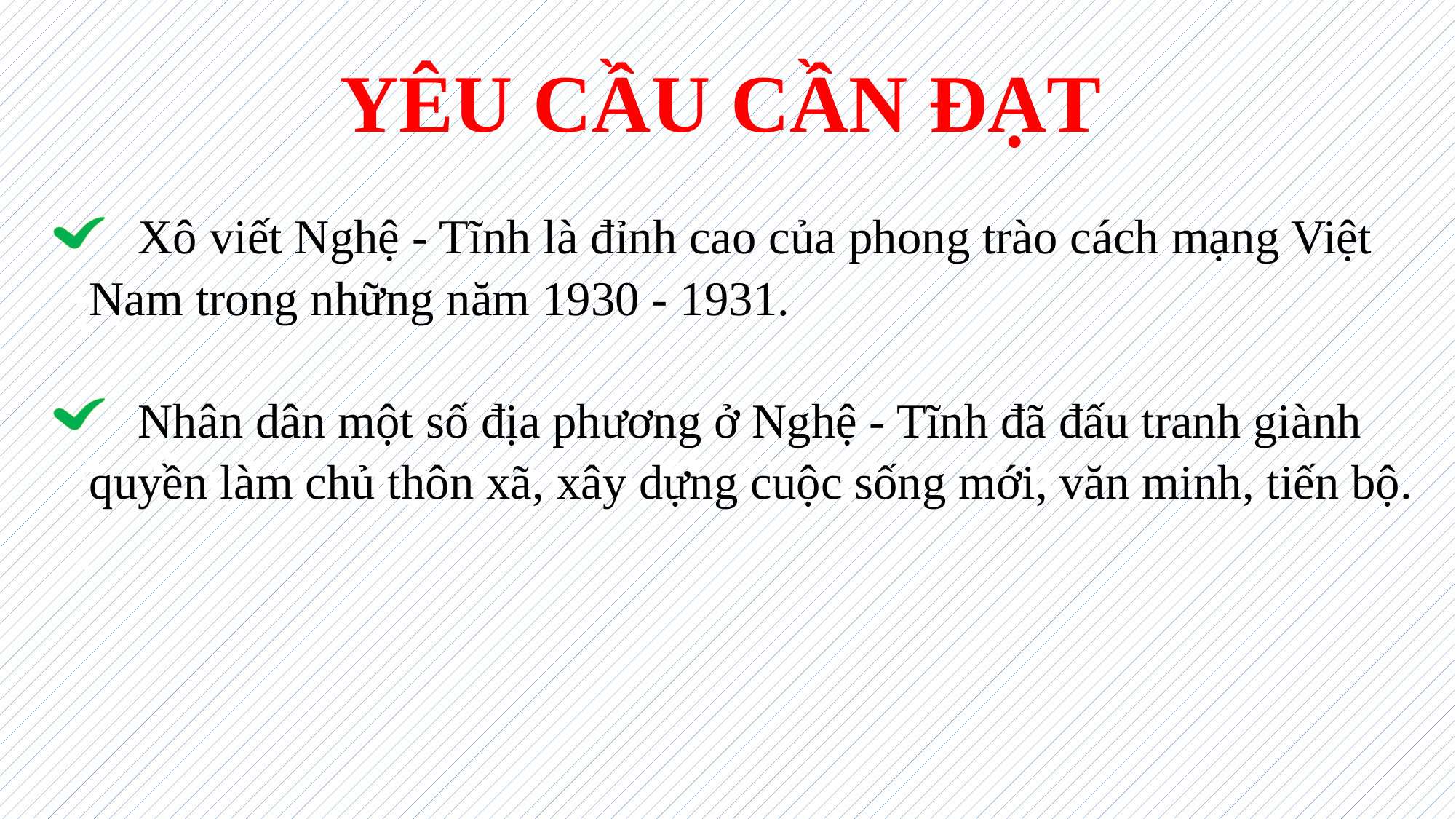

YÊU CẦU CẦN ĐẠT
    Xô viết Nghệ - Tĩnh là đỉnh cao của phong trào cách mạng Việt Nam trong những năm 1930 - 1931.

2、
    Nhân dân một số địa phương ở Nghệ - Tĩnh đã đấu tranh giành quyền làm chủ thôn xã, xây dựng cuộc sống mới, văn minh, tiến bộ.

3、
Ý nghĩa của phong trào Xô viết Nghệ - Tĩnh